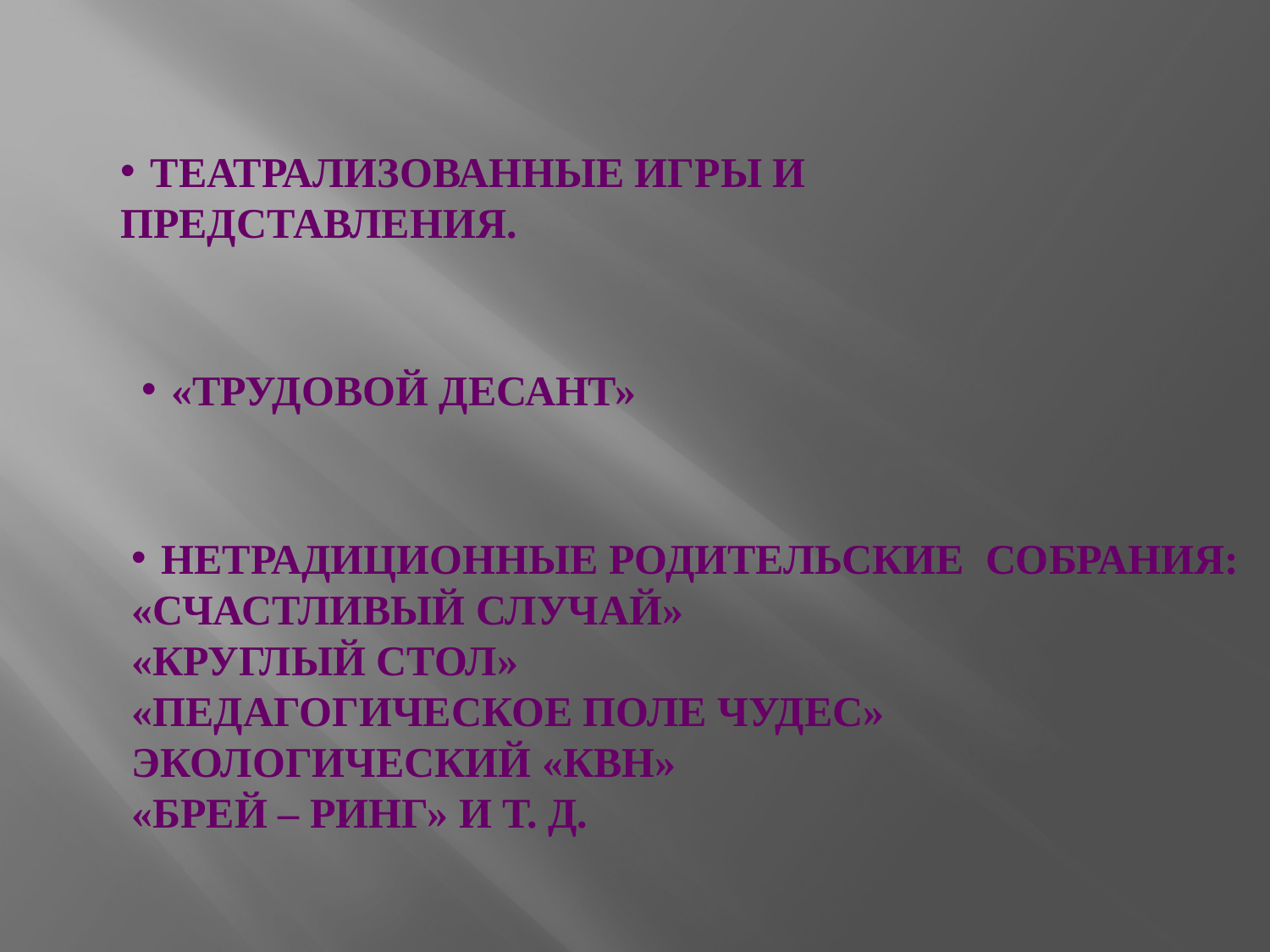

ТЕАТРАЛИЗОВАННЫЕ ИГРЫ И
ПРЕДСТАВЛЕНИЯ.
«ТРУДОВОЙ ДЕСАНТ»
НЕТРАДИЦИОННЫЕ РОДИТЕЛЬСКИЕ  СОБРАНИЯ:
«СЧАСТЛИВЫЙ СЛУЧАЙ»
«КРУГЛЫЙ СТОЛ»
«ПЕДАГОГИЧЕСКОЕ ПОЛЕ ЧУДЕС»
ЭКОЛОГИЧЕСКИЙ «КВН»
«БРЕЙ – РИНГ» И Т. Д.